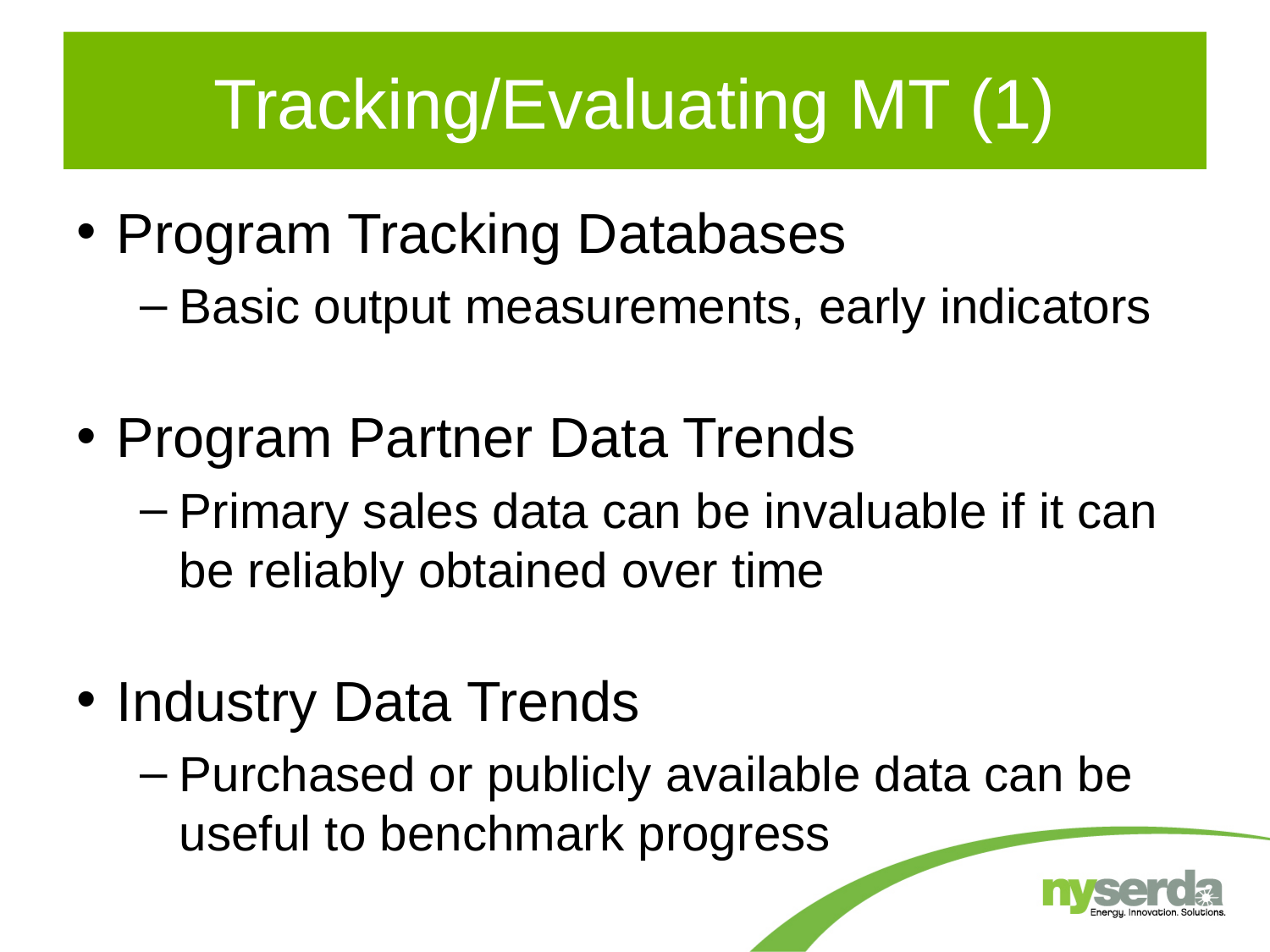

# Tracking/Evaluating MT (1)
Program Tracking Databases
Basic output measurements, early indicators

Program Partner Data Trends
Primary sales data can be invaluable if it can be reliably obtained over time

Industry Data Trends
Purchased or publicly available data can be useful to benchmark progress